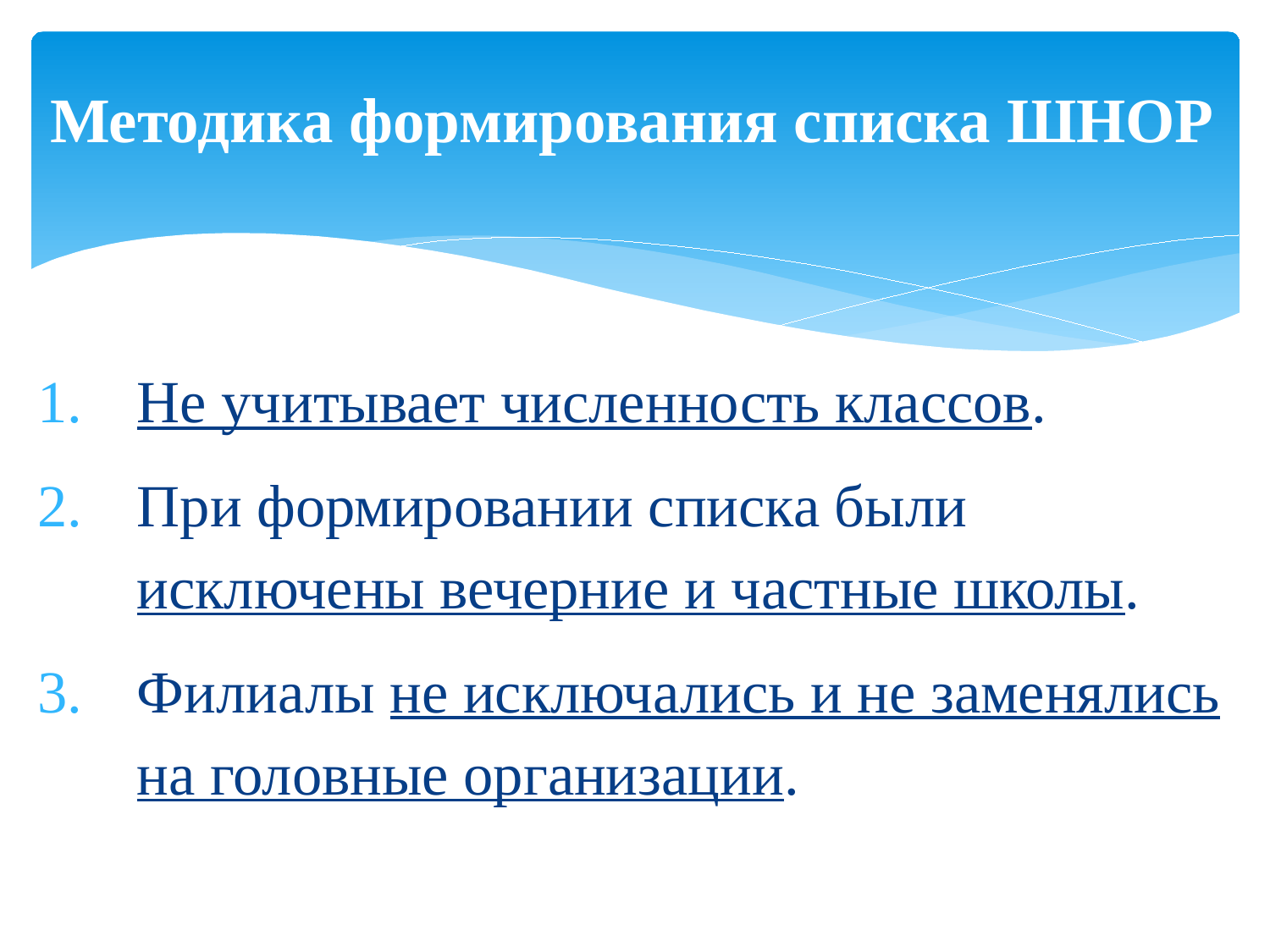

# Методика формирования списка ШНОР
Не учитывает численность классов.
При формировании списка были исключены вечерние и частные школы.
Филиалы не исключались и не заменялись на головные организации.